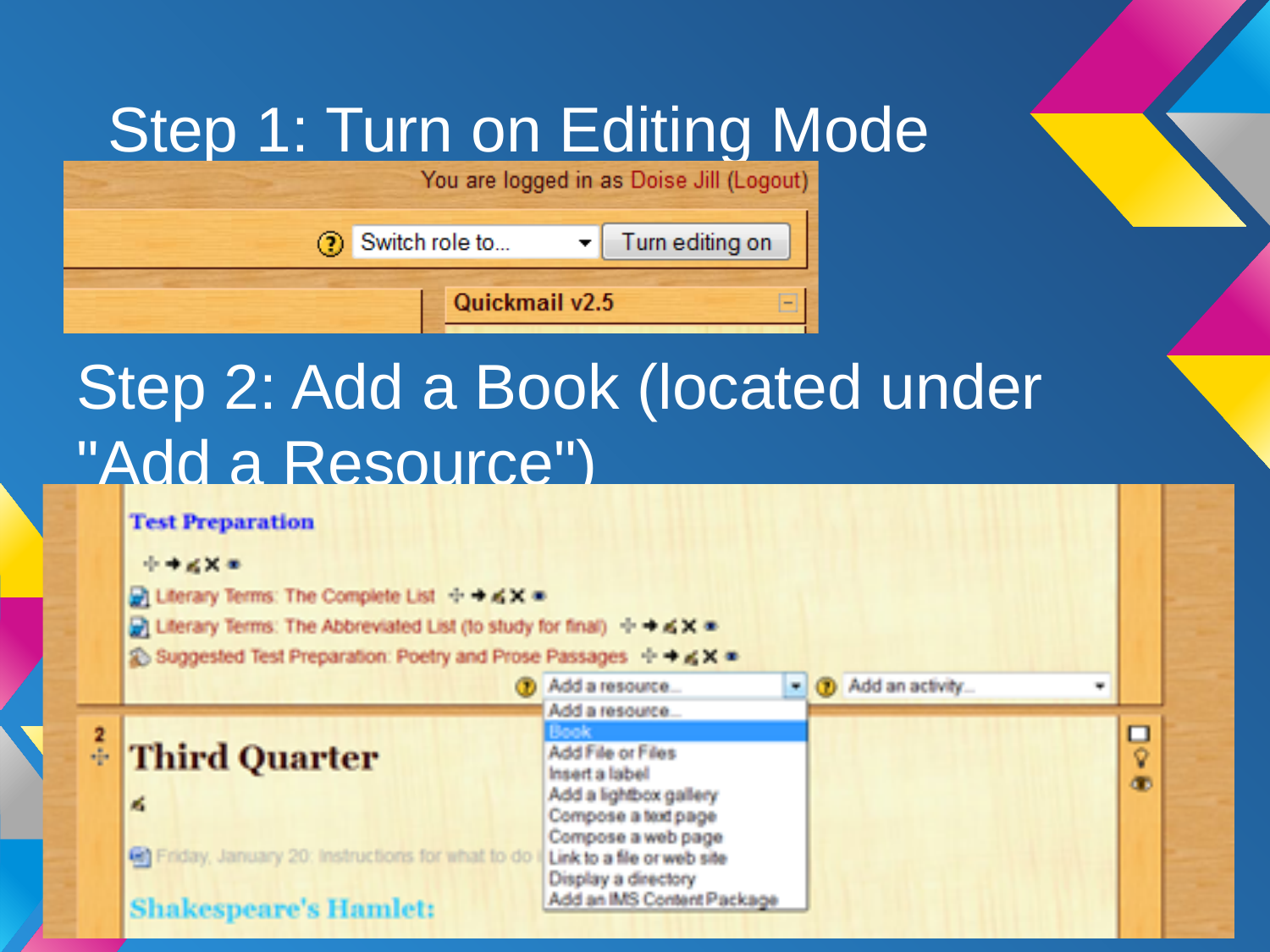

# Step 1: Turn on Editing Mode

Step 2: Add a Book (located under "Add a Resource")